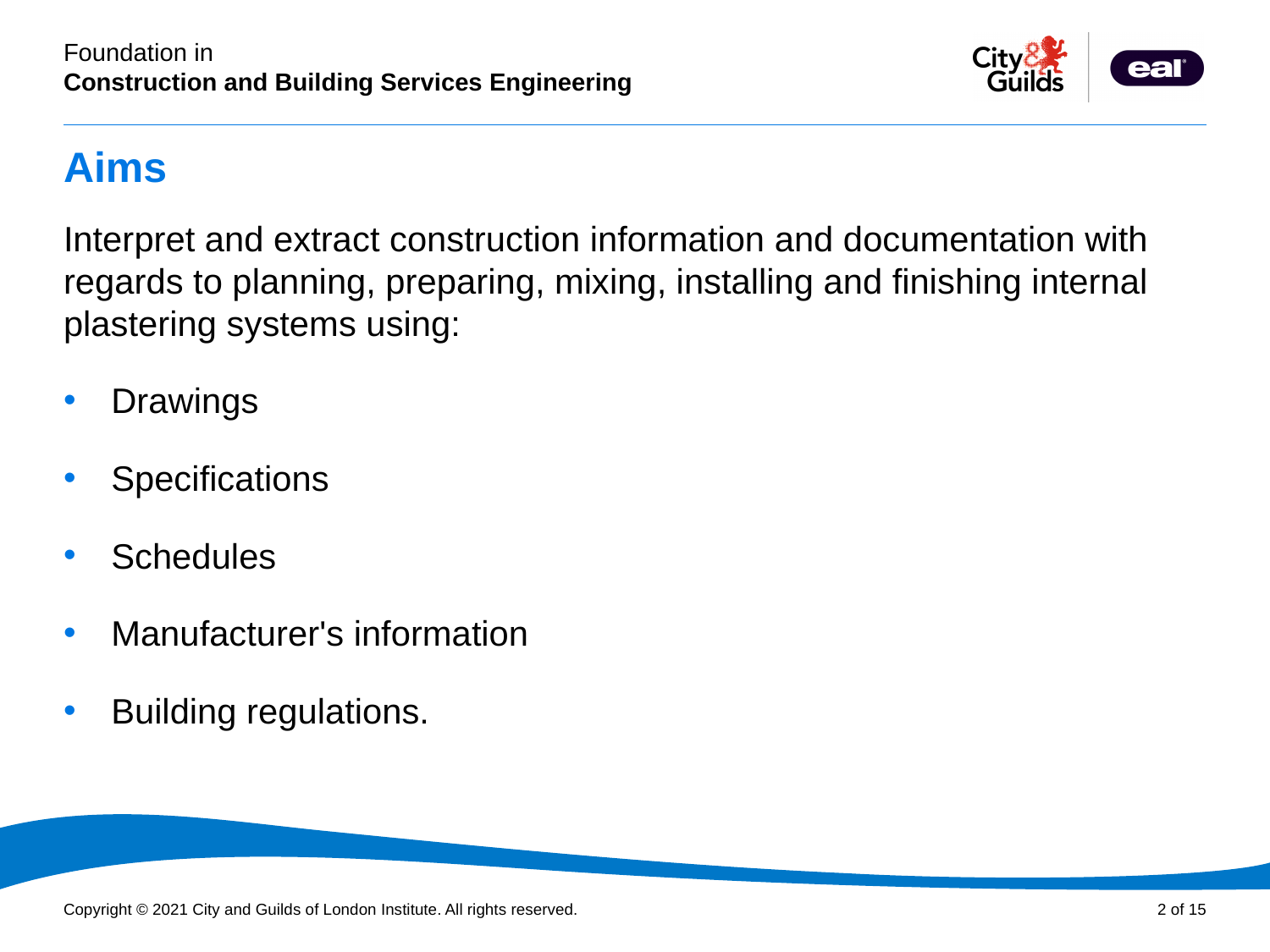

# Aims
Interpret and extract construction information and documentation with regards to planning, preparing, mixing, installing and finishing internal plastering systems using:
Drawings
Specifications
Schedules
Manufacturer's information
Building regulations.